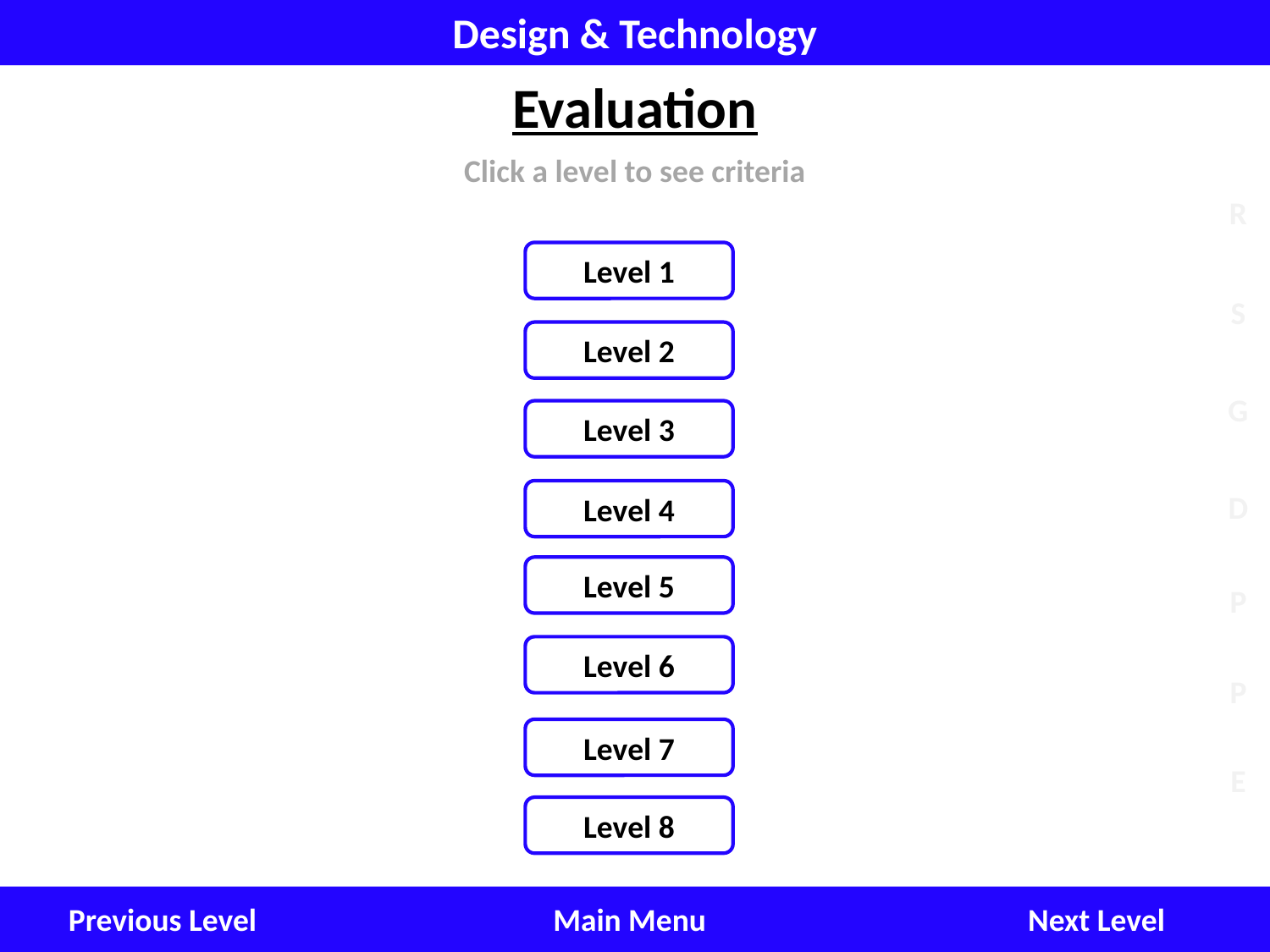

Design & Technology
Evaluation
Click a level to see criteria
Level 1
Level 2
Level 3
Level 4
Level 5
Level 6
Level 7
Level 8

Next Level
Main Menu
Previous Level